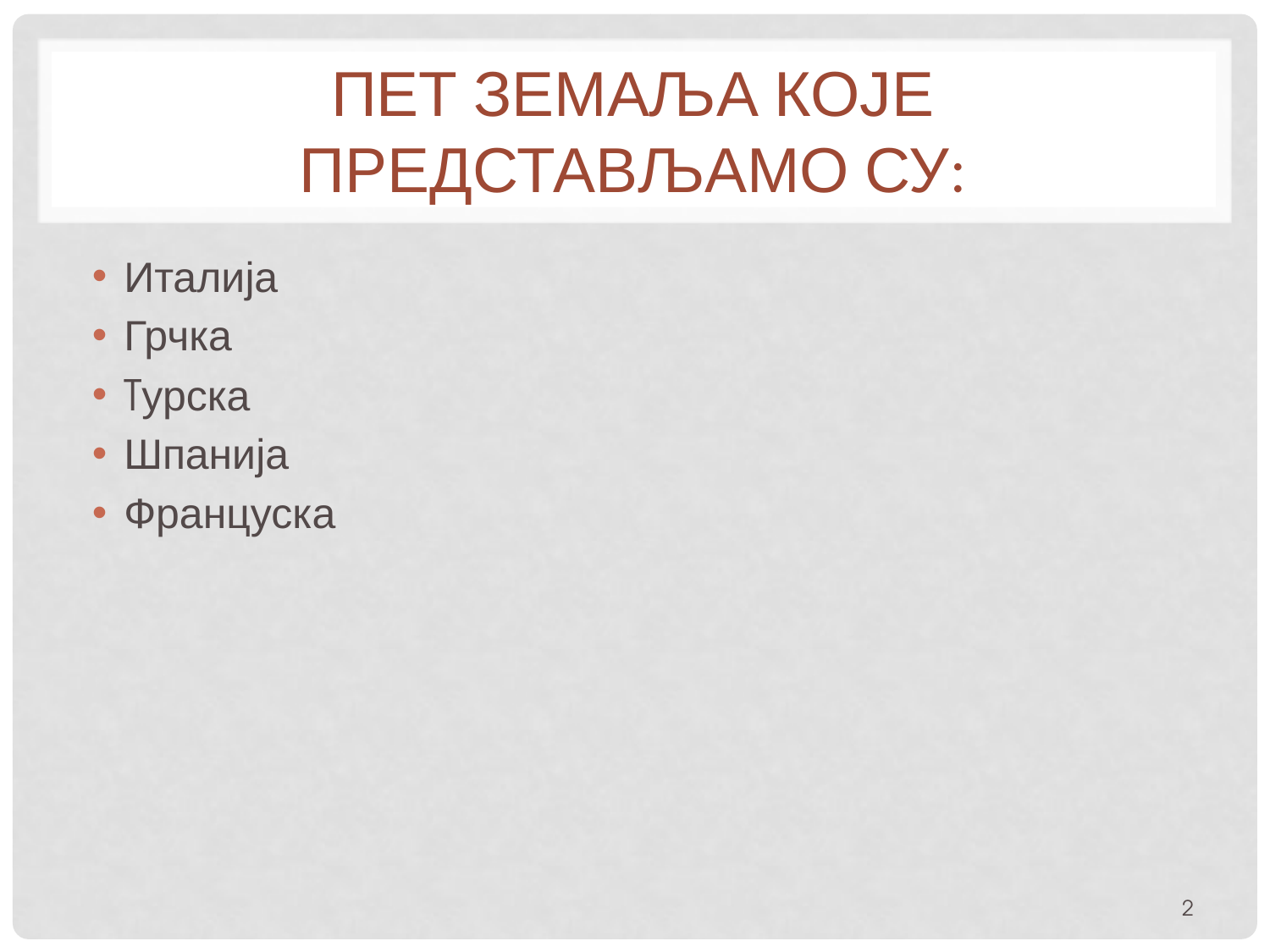

# Пет земаља које представљамо су:
Италија
Грчка
Tурска
Шпанија
Француска

2